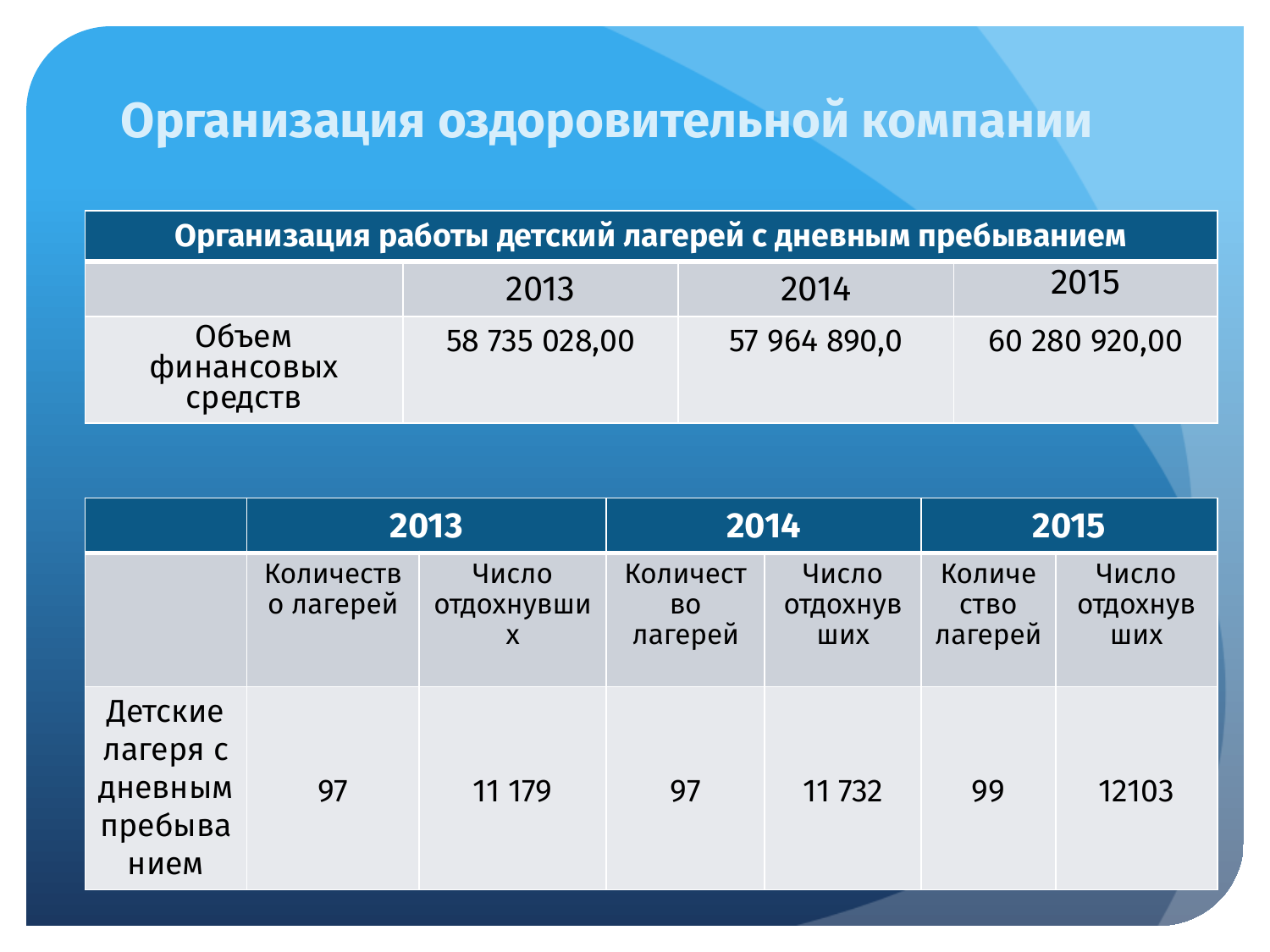

# Организация оздоровительной компании
| Организация работы детский лагерей с дневным пребыванием |  |  |  |
| --- | --- | --- | --- |
|  | 2013 | 2014 | 2015 |
| Объем финансовых средств | 58 735 028,00 | 57 964 890,0 | 60 280 920,00 |
|  | 2013 |  | 2014 |  | 2015 |  |
| --- | --- | --- | --- | --- | --- | --- |
|  | Количество лагерей | Число отдохнувших | Количество лагерей | Число отдохнувших | Количество лагерей | Число отдохнувших |
| Детские лагеря с дневным пребыванием | 97 | 11 179 | 97 | 11 732 | 99 | 12103 |